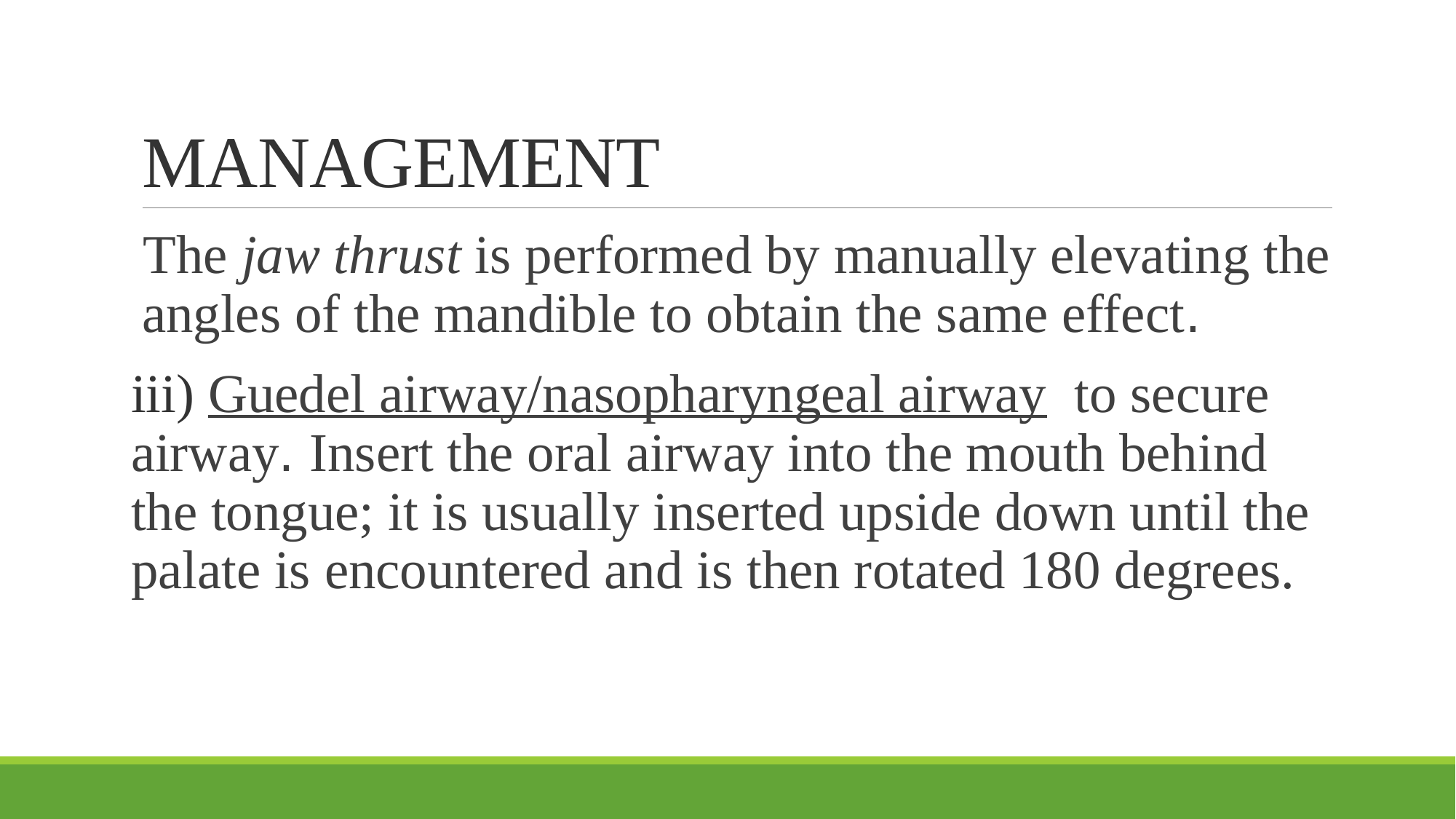

# MANAGEMENT
The jaw thrust is performed by manually elevating the angles of the mandible to obtain the same effect.
iii) Guedel airway/nasopharyngeal airway  to secure airway. Insert the oral airway into the mouth behind the tongue; it is usually inserted upside down until the palate is encountered and is then rotated 180 degrees.